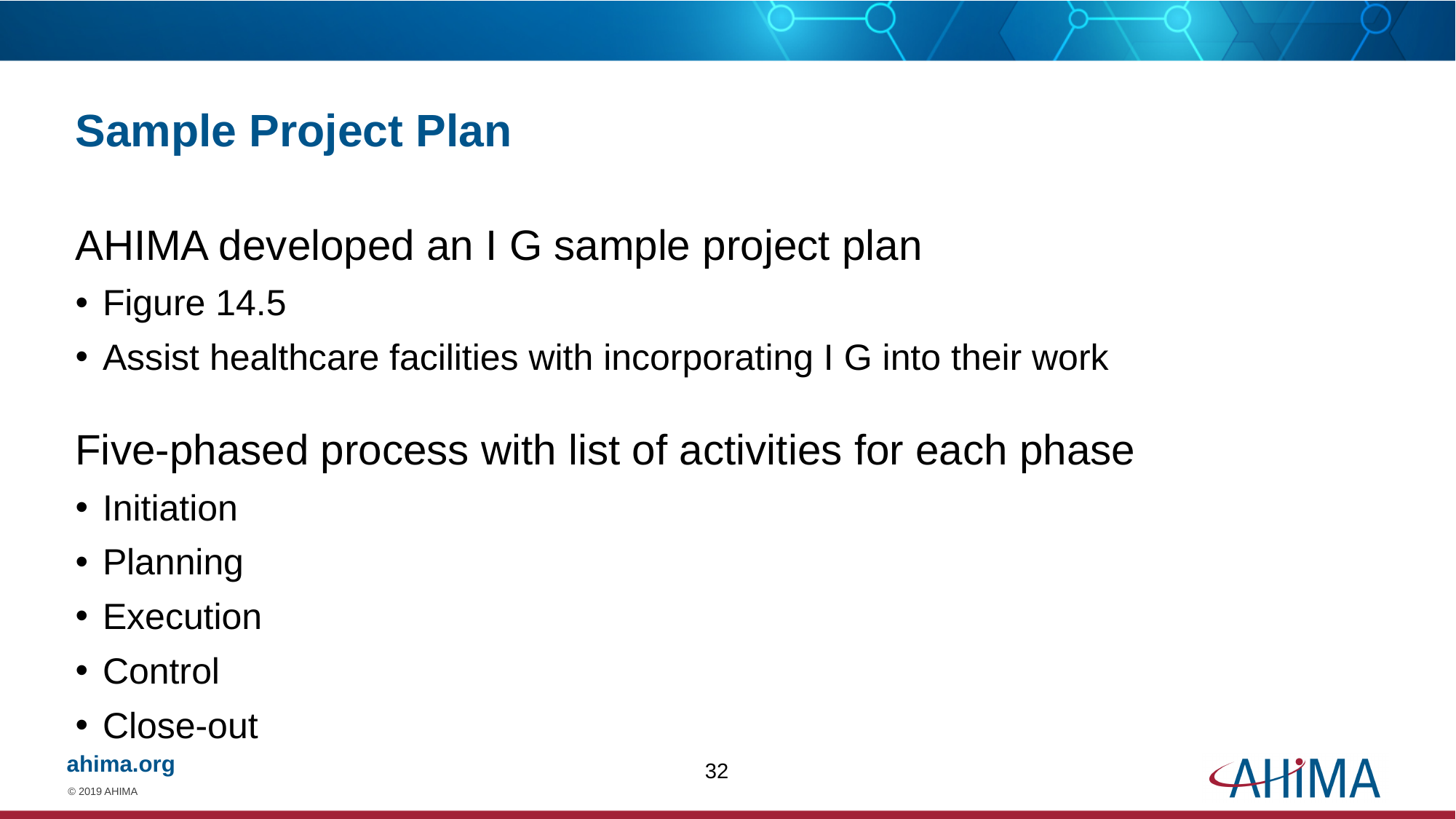

# Sample Project Plan
AHIMA developed an I G sample project plan
Figure 14.5
Assist healthcare facilities with incorporating I G into their work

Five-phased process with list of activities for each phase
Initiation
Planning
Execution
Control
Close-out